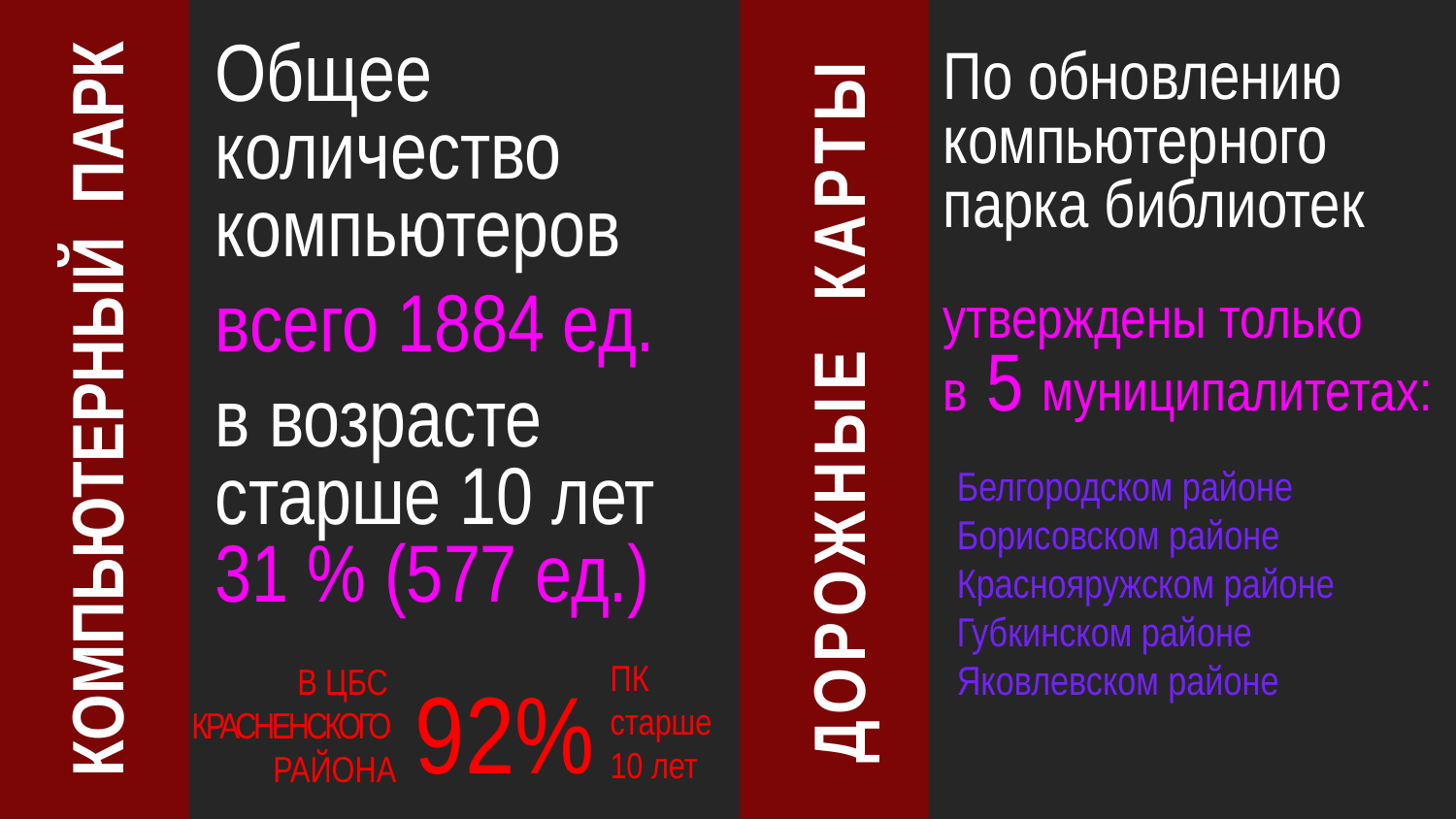

КОМПЬЮТЕРНЫЙ  ПАРК

Дорожные  карты
Общее количество компьютеров

всего 1884 ед.
в возрасте старше 10 лет
31 % (577 ед.)
По обновлению компьютерного парка библиотек

утверждены только
в 5 муниципалитетах:
Белгородском районе
Борисовском районе
Краснояружском районе
Губкинском районе
Яковлевском районе
ПК старше
10 лет
в ЦБС
Красненского
района
92%